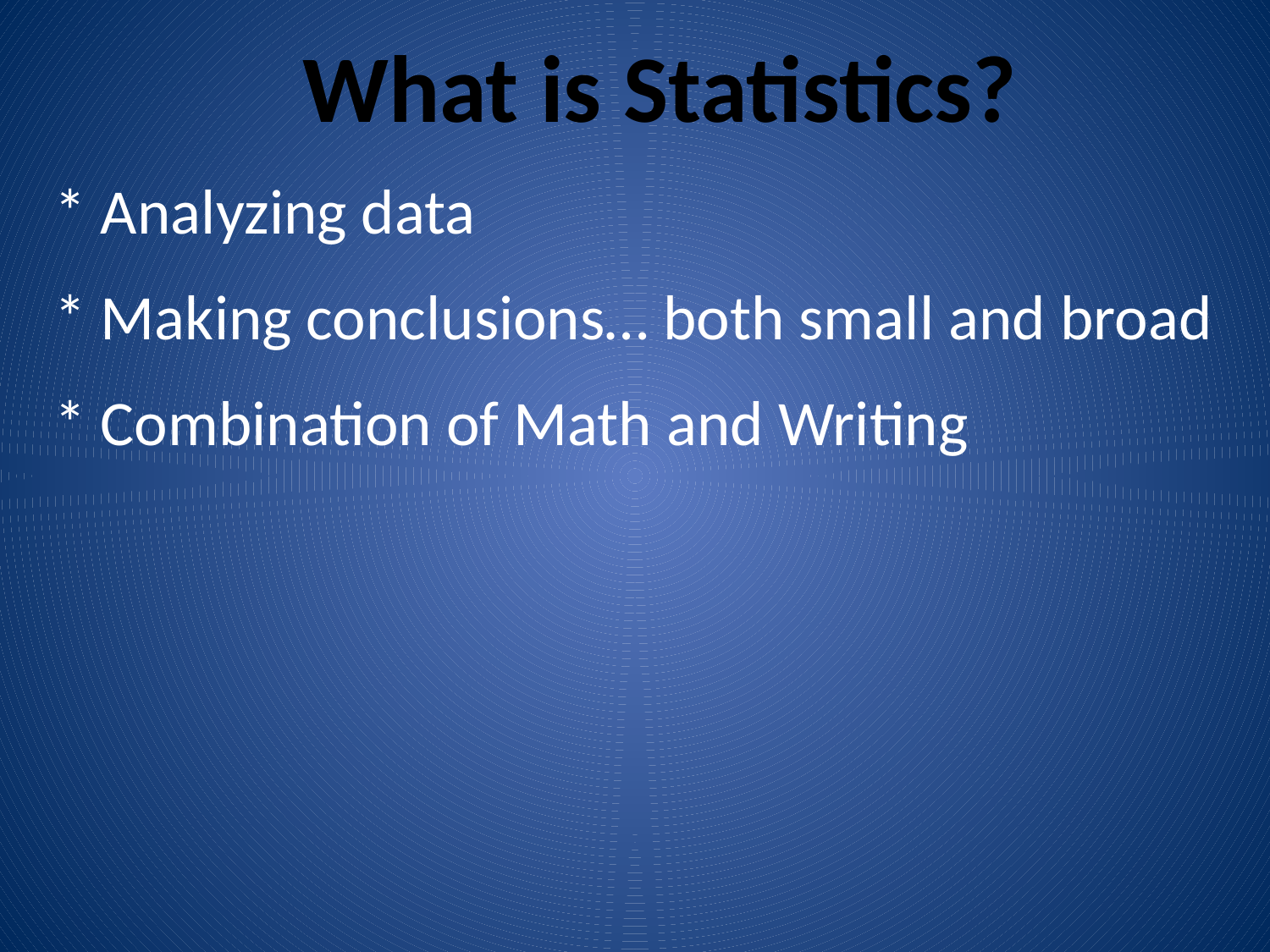

What is Statistics?
* Analyzing data
* Making conclusions… both small and broad
* Combination of Math and Writing